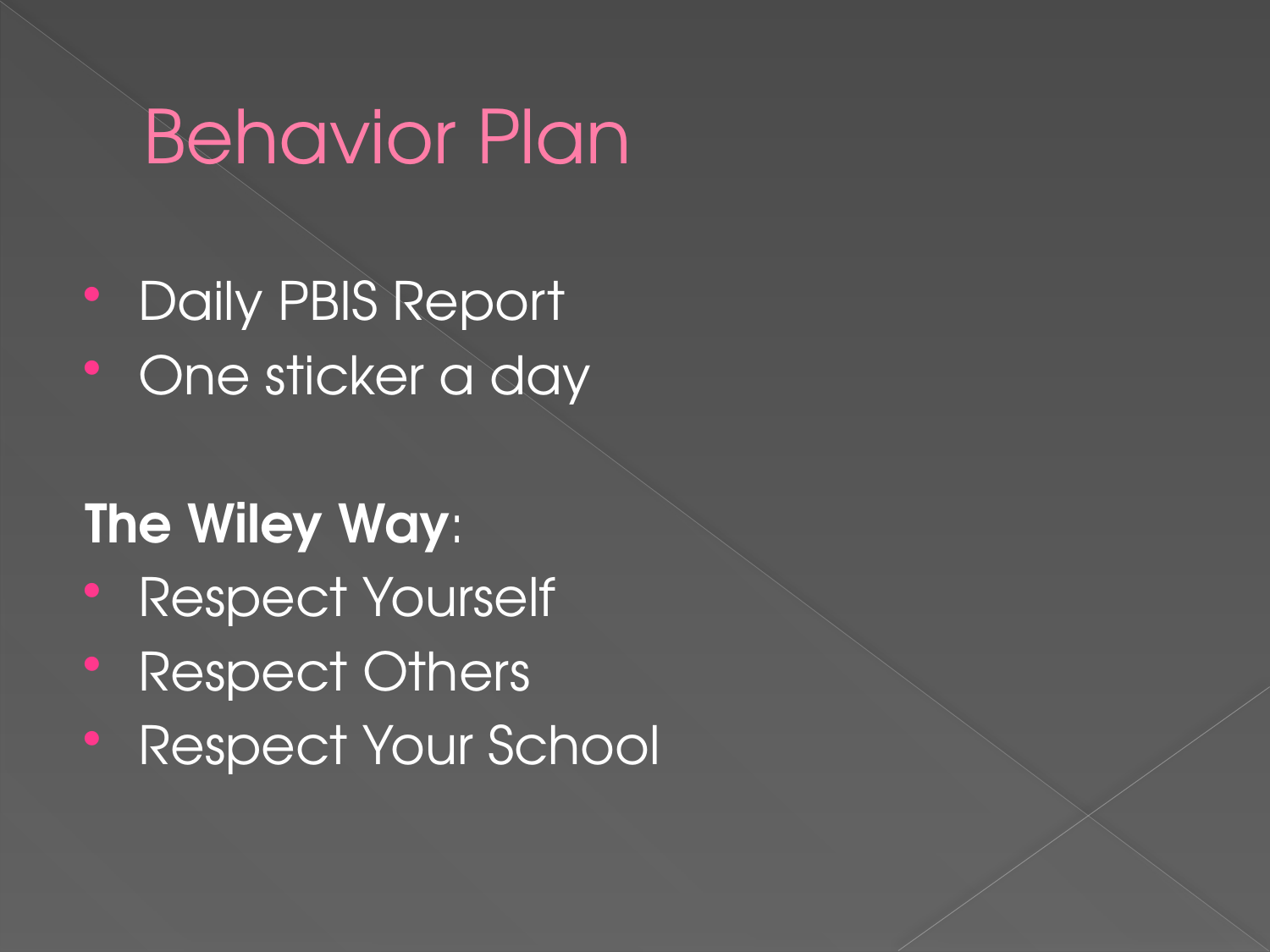

# Behavior Plan
Daily PBIS Report
One sticker a day

The Wiley Way:
Respect Yourself
Respect Others
Respect Your School